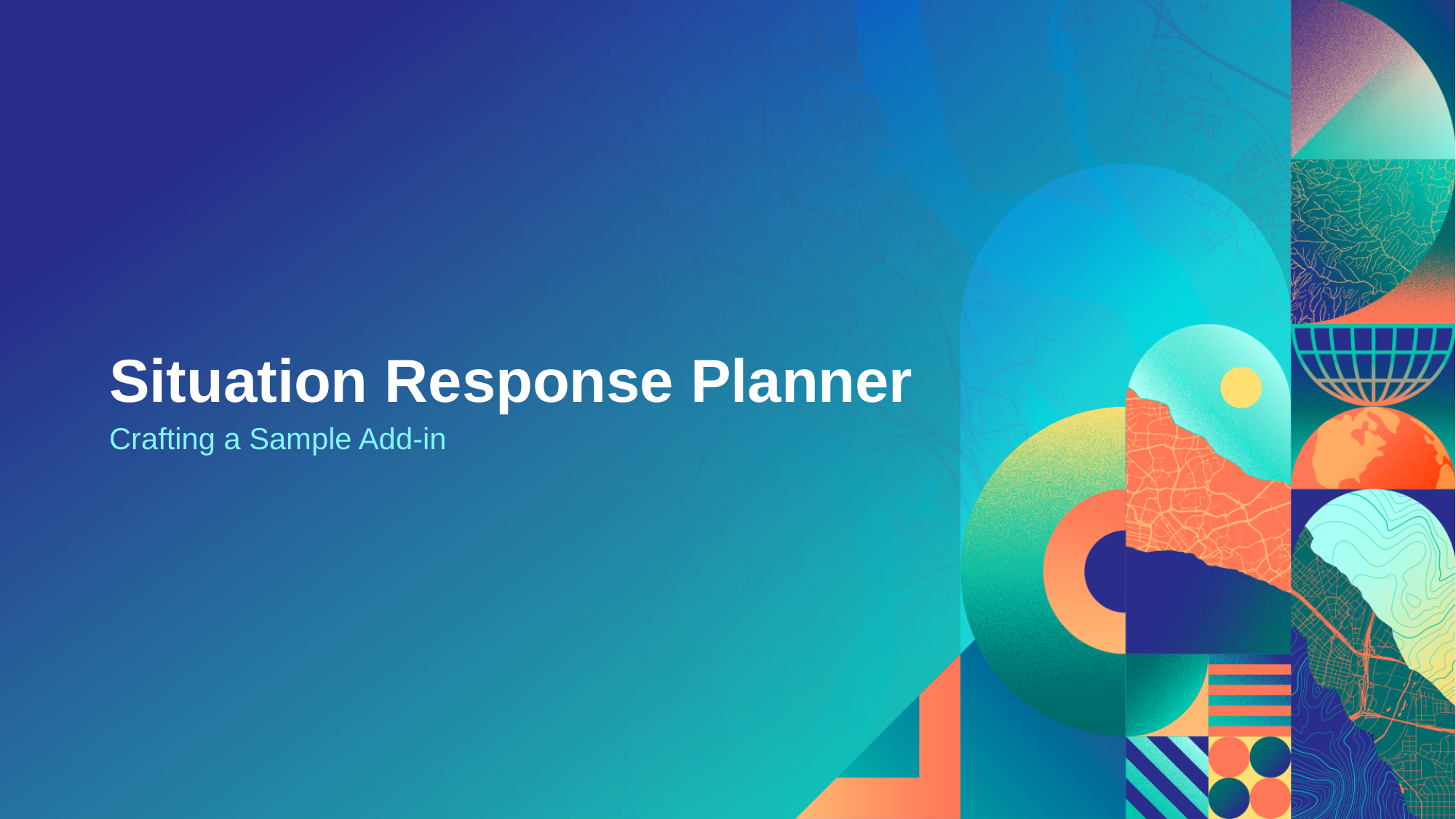

# Situation Response Planner
Crafting a Sample Add-in